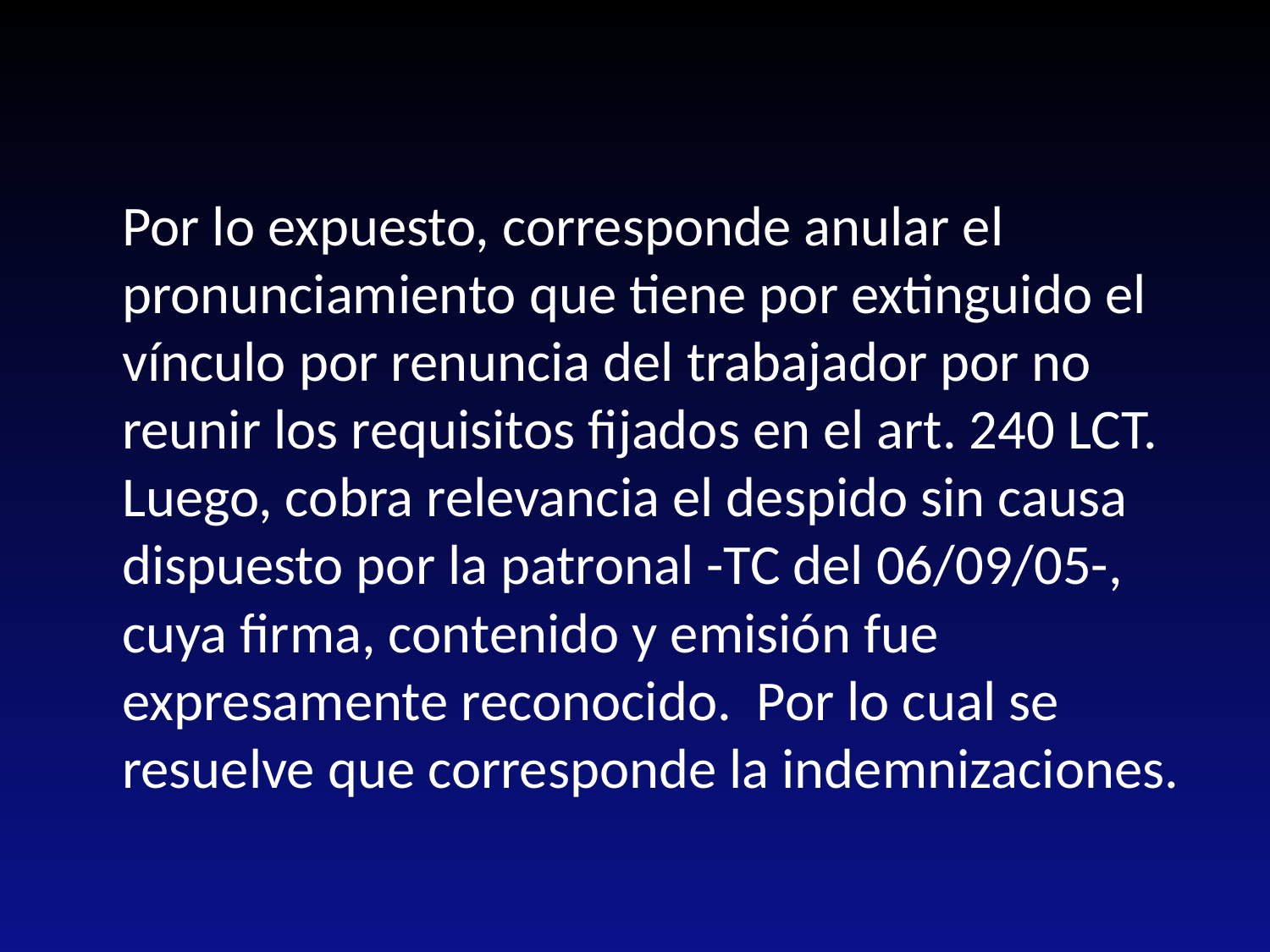

Por lo expuesto, corresponde anular el pronunciamiento que tiene por extinguido el vínculo por renuncia del trabajador por no reunir los requisitos fijados en el art. 240 LCT. Luego, cobra relevancia el despido sin causa dispuesto por la patronal -TC del 06/09/05-, cuya firma, contenido y emisión fue expresamente reconocido.  Por lo cual se resuelve que corresponde la indemnizaciones.